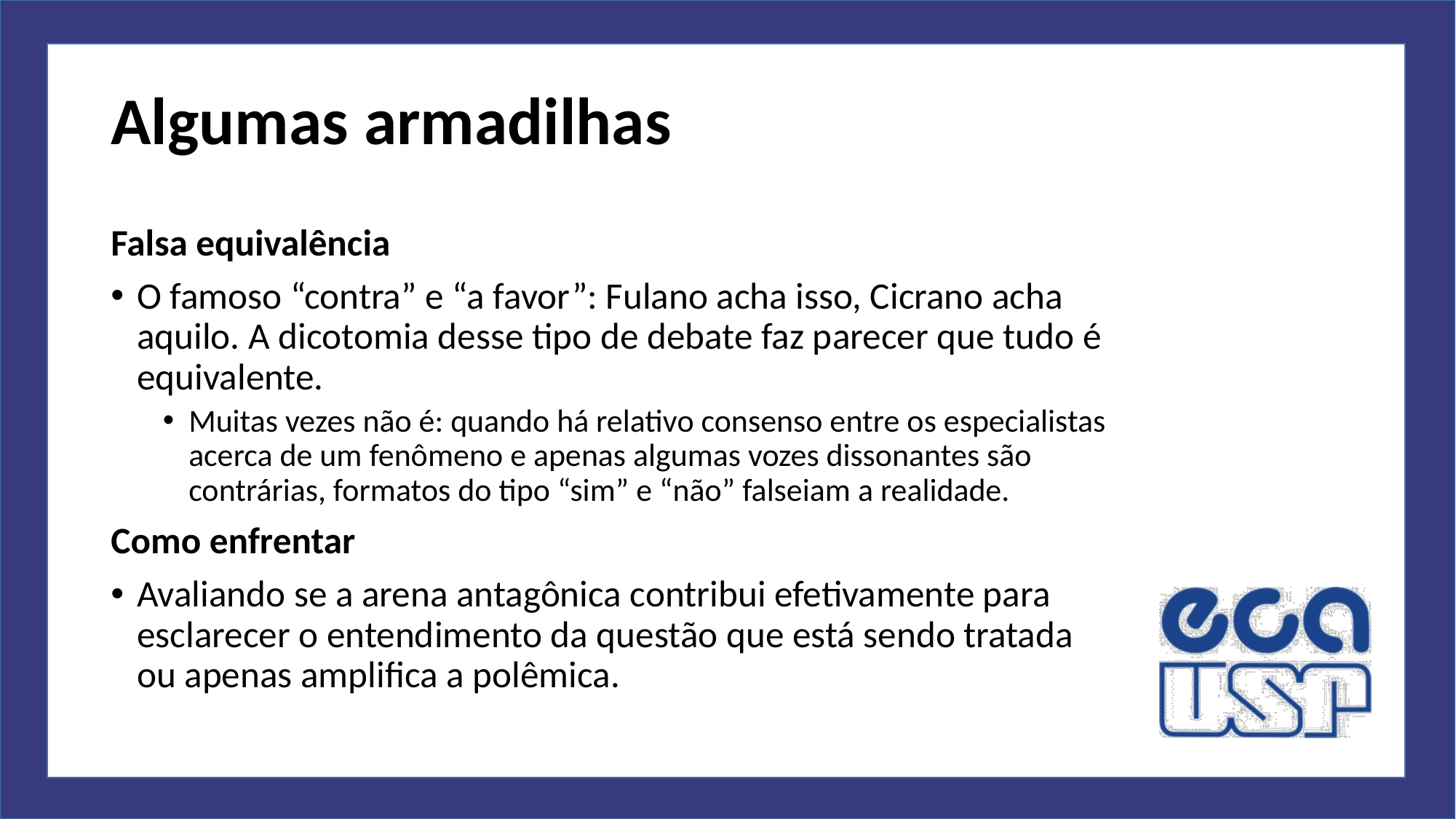

# Algumas armadilhas
Falsa equivalência
O famoso “contra” e “a favor”: Fulano acha isso, Cicrano acha aquilo. A dicotomia desse tipo de debate faz parecer que tudo é equivalente.
Muitas vezes não é: quando há relativo consenso entre os especialistas acerca de um fenômeno e apenas algumas vozes dissonantes são contrárias, formatos do tipo “sim” e “não” falseiam a realidade.
Como enfrentar
Avaliando se a arena antagônica contribui efetivamente para esclarecer o entendimento da questão que está sendo tratada ou apenas amplifica a polêmica.